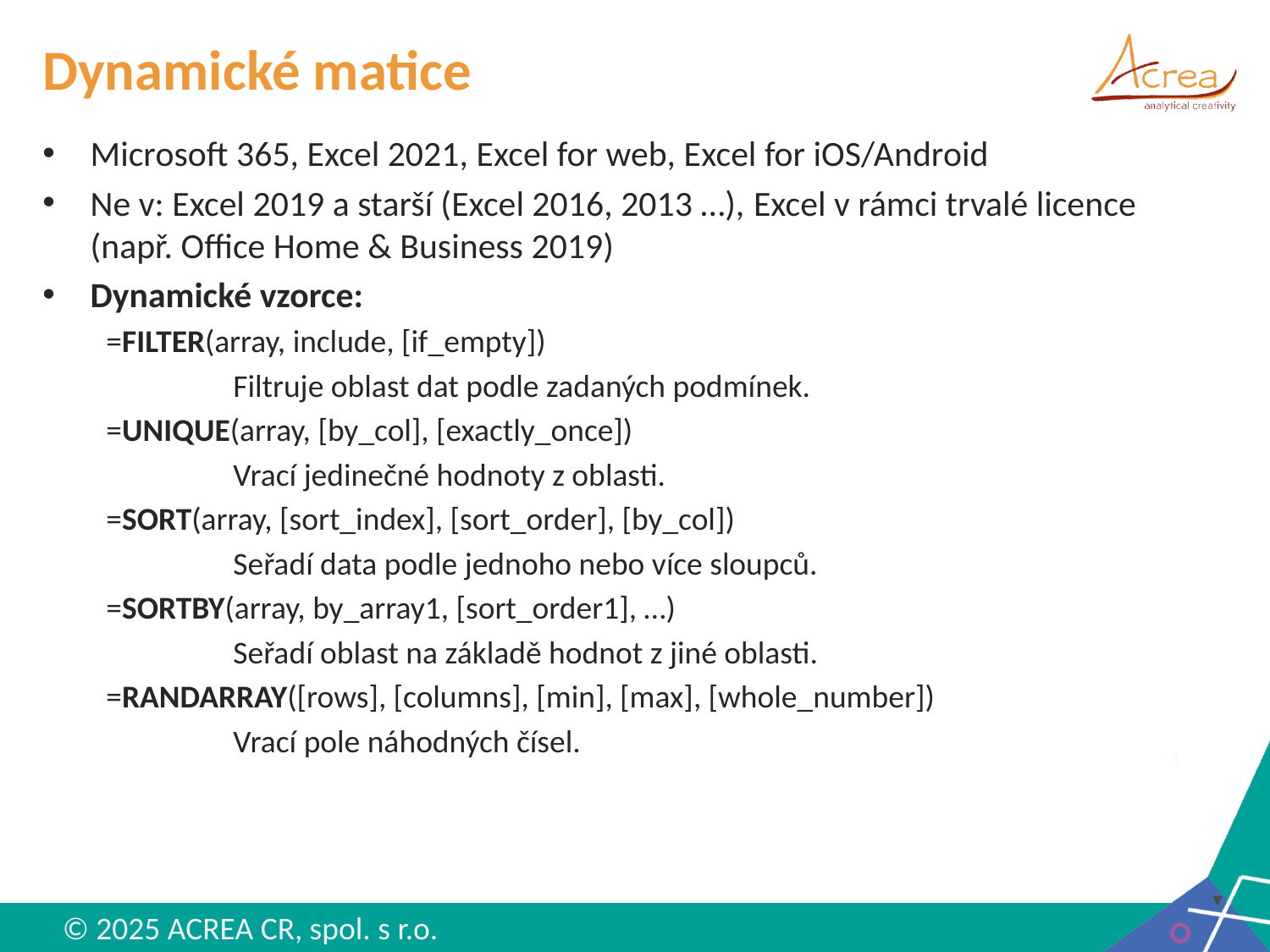

# Dynamické matice
Microsoft 365, Excel 2021, Excel for web, Excel for iOS/Android
Ne v: Excel 2019 a starší (Excel 2016, 2013 …), Excel v rámci trvalé licence (např. Office Home & Business 2019)
Dynamické vzorce:
=FILTER(array, include, [if_empty])
	Filtruje oblast dat podle zadaných podmínek.
=UNIQUE(array, [by_col], [exactly_once])
	Vrací jedinečné hodnoty z oblasti.
=SORT(array, [sort_index], [sort_order], [by_col])
	Seřadí data podle jednoho nebo více sloupců.
=SORTBY(array, by_array1, [sort_order1], …)
	Seřadí oblast na základě hodnot z jiné oblasti.
=RANDARRAY([rows], [columns], [min], [max], [whole_number])
	Vrací pole náhodných čísel.